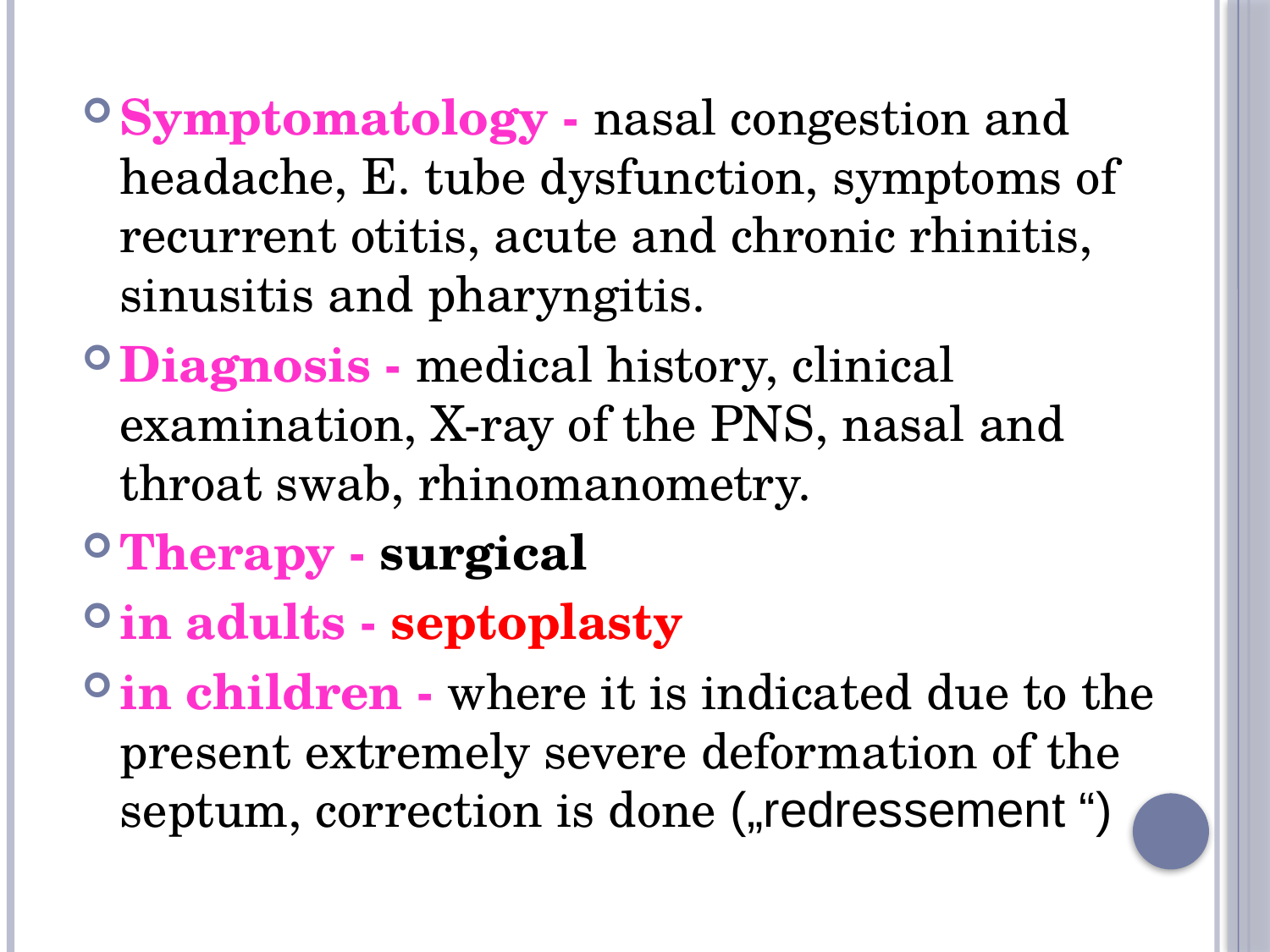

Symptomatology - nasal congestion and headache, E. tube dysfunction, symptoms of recurrent otitis, acute and chronic rhinitis, sinusitis and pharyngitis.
Diagnosis - medical history, clinical examination, X-ray of the PNS, nasal and throat swab, rhinomanometry.
Therapy - surgical
in adults - septoplasty
in children - where it is indicated due to the present extremely severe deformation of the septum, correction is done („redressement “)